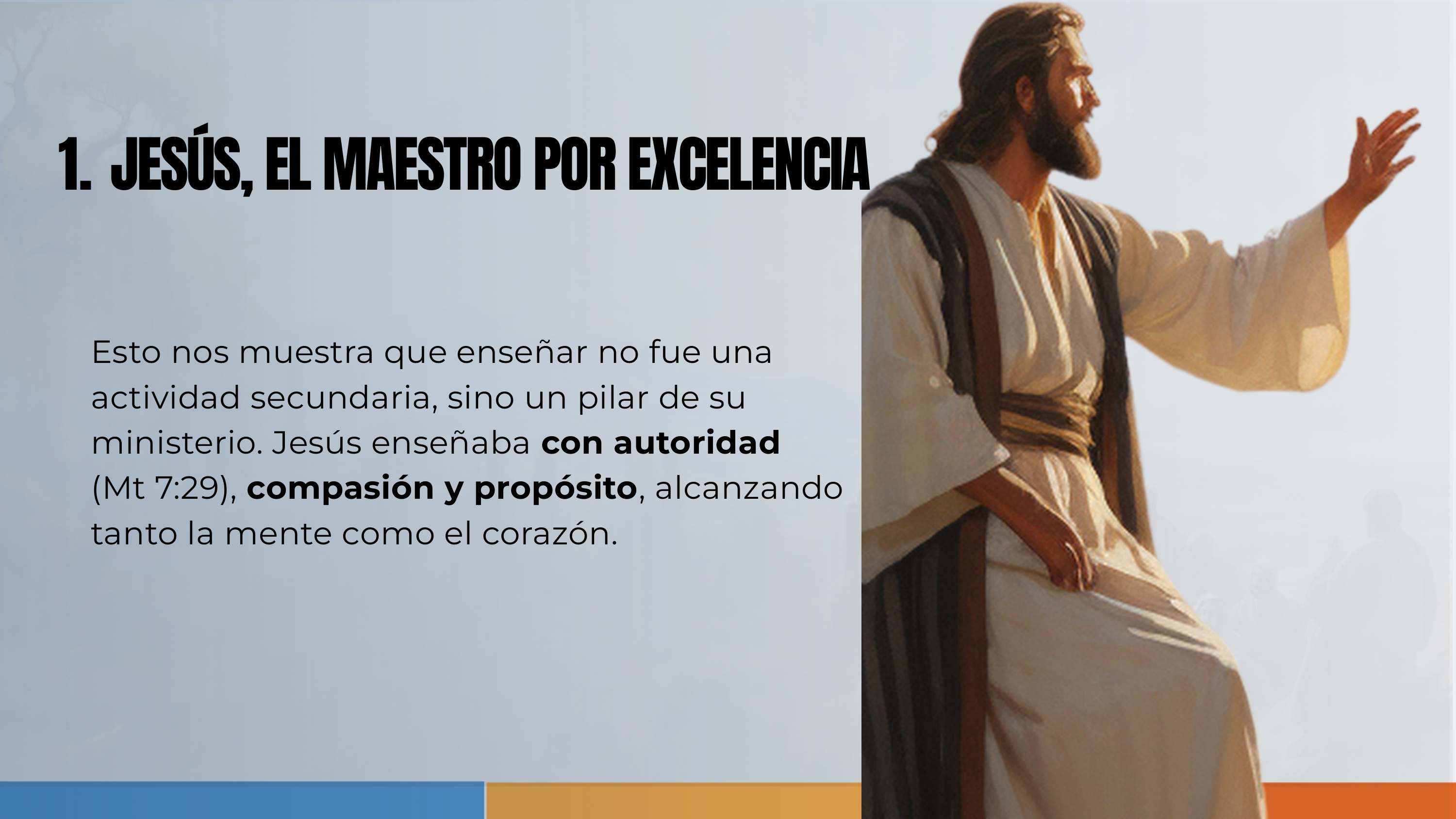

JESÚS, EL MAESTRO POR EXCELENCIA
Esto nos muestra que enseñar no fue una actividad secundaria, sino un pilar de su ministerio. Jesús enseñaba con autoridad
(Mt 7:29), compasión y propósito, alcanzando tanto la mente como el corazón.